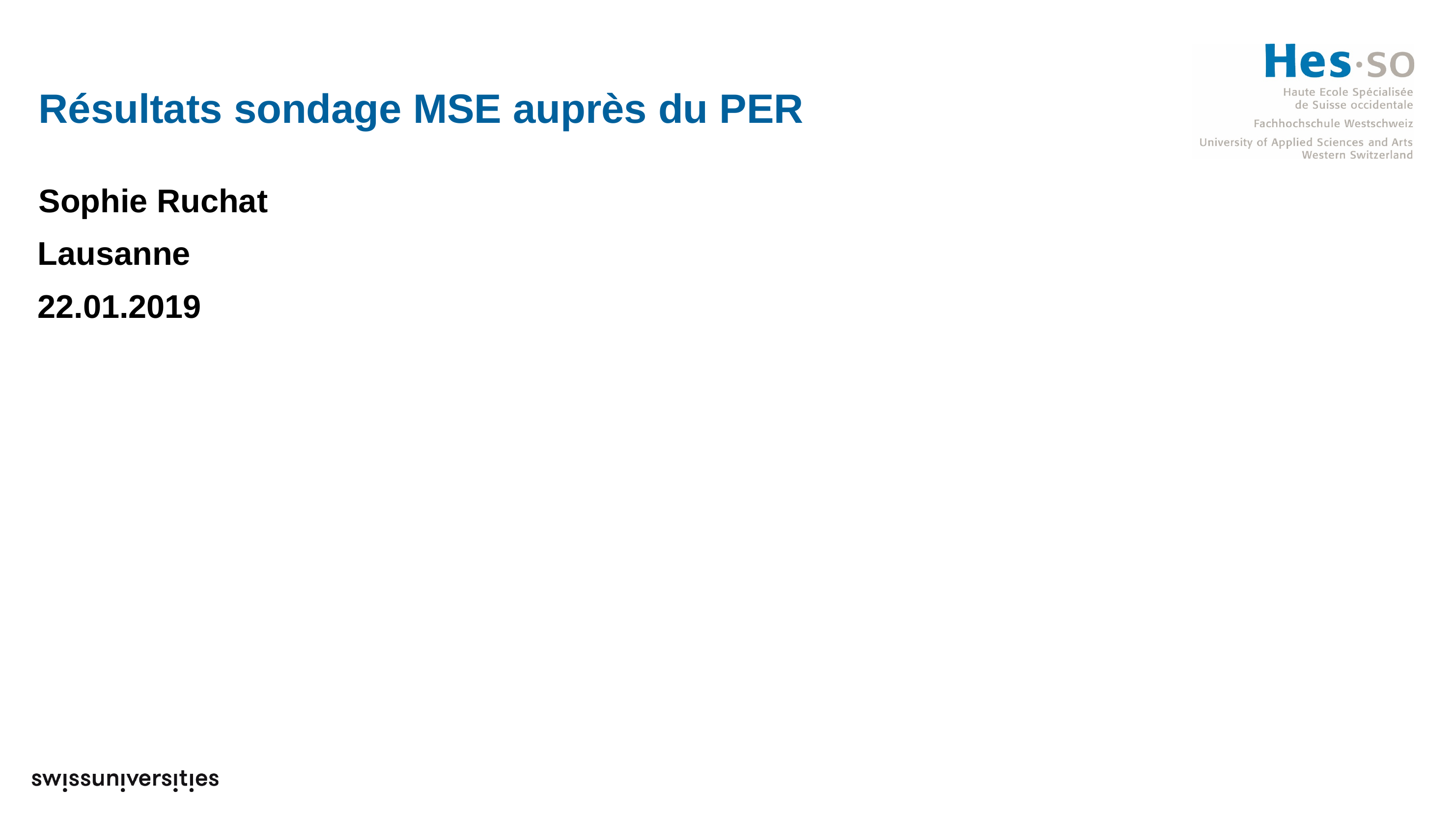

# Résultats sondage MSE auprès du PER
Sophie Ruchat
Lausanne
22.01.2019